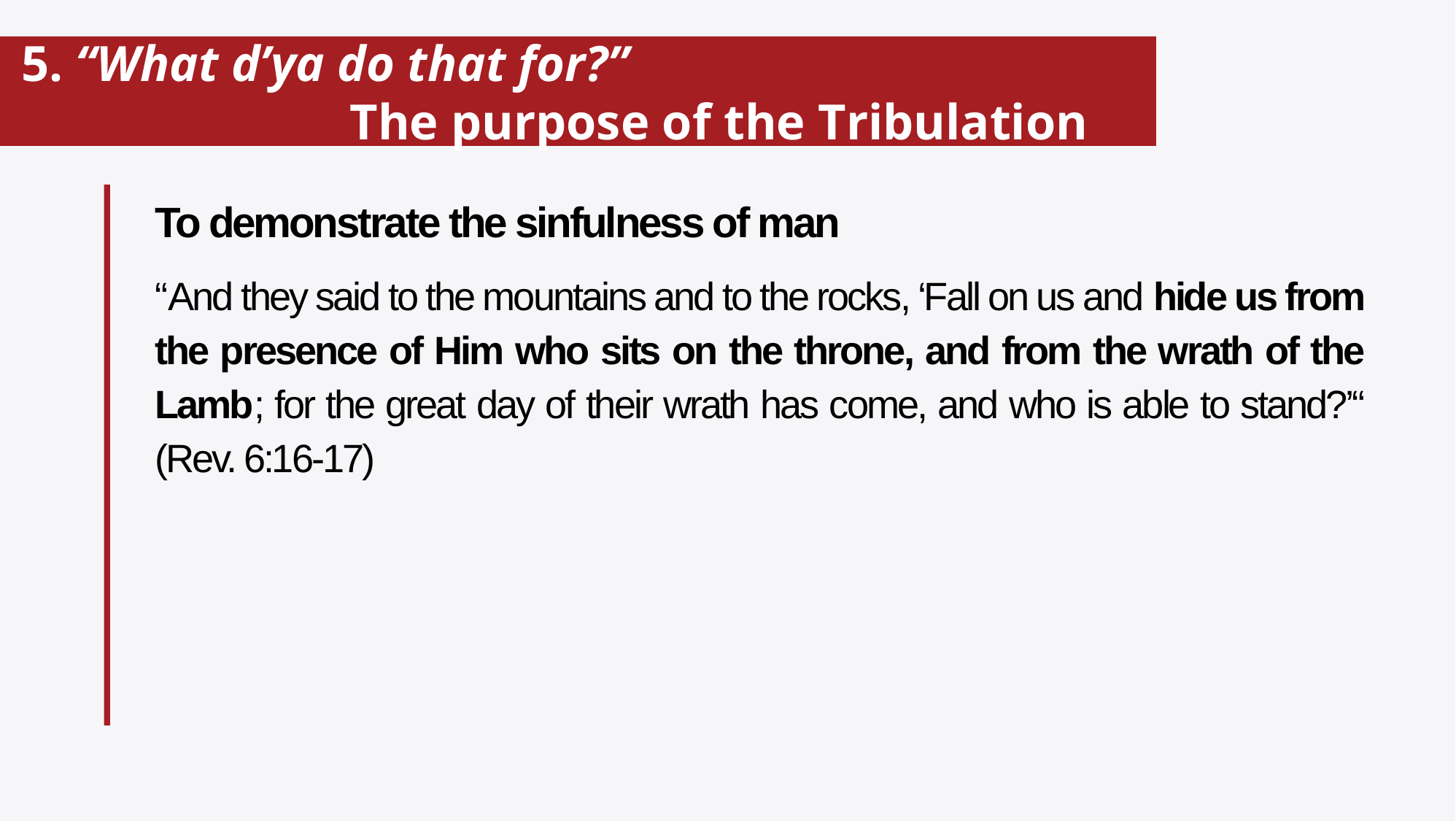

# 5. “What d’ya do that for?” The purpose of the Tribulation
To demonstrate the sinfulness of man
“And they said to the mountains and to the rocks, ‘Fall on us and hide us from the presence of Him who sits on the throne, and from the wrath of the Lamb; for the great day of their wrath has come, and who is able to stand?’“ (Rev. 6:16-17)